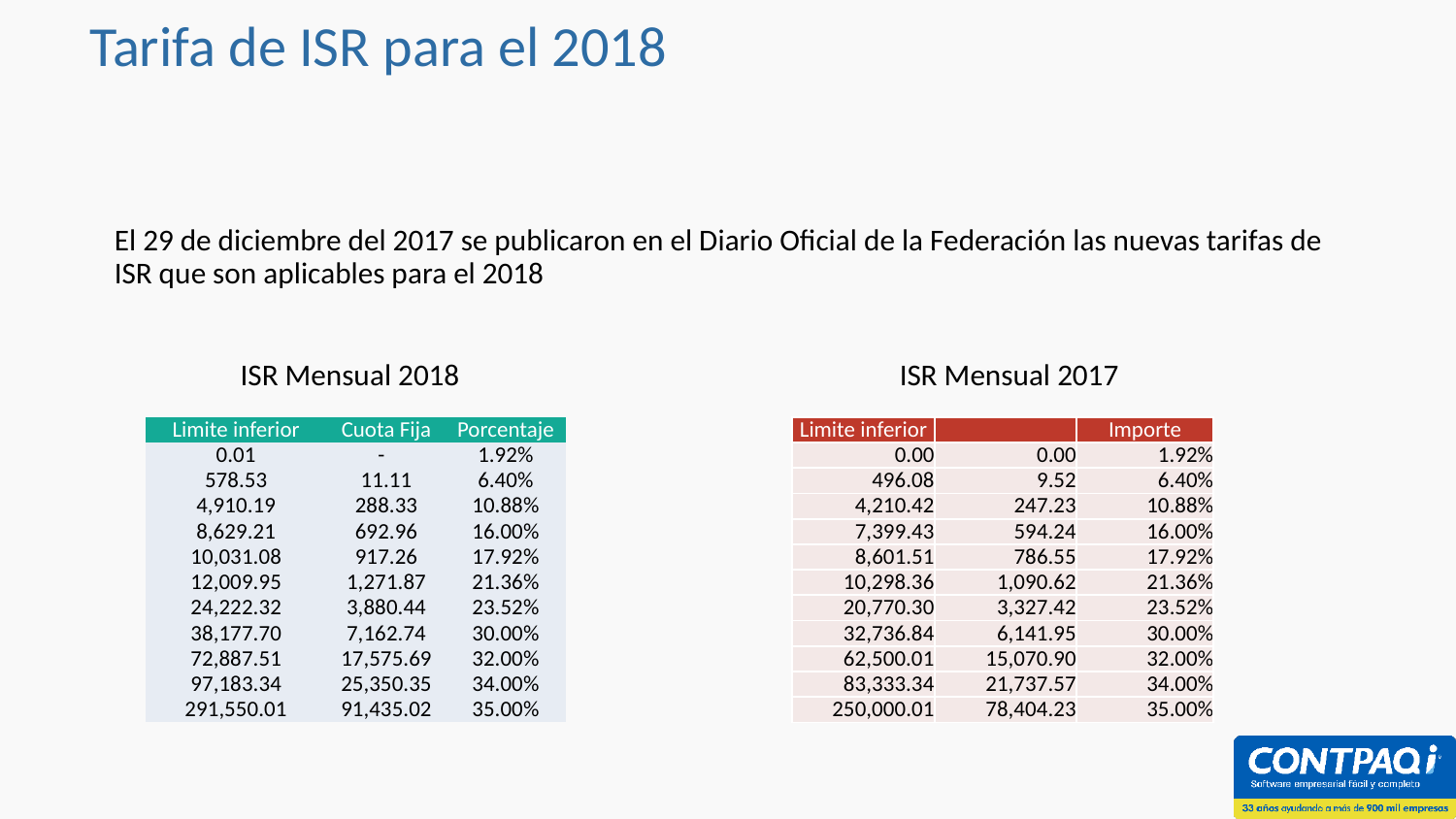

# Nuevas tarifas de ISR 2018
Tarifa de ISR para el 2018
El 29 de diciembre del 2017 se publicaron en el Diario Oficial de la Federación las nuevas tarifas de ISR que son aplicables para el 2018

ISR Mensual 2018
ISR Mensual 2017
| Limite inferior | Cuota Fija | Porcentaje |
| --- | --- | --- |
| 0.01 | - | 1.92% |
| 578.53 | 11.11 | 6.40% |
| 4,910.19 | 288.33 | 10.88% |
| 8,629.21 | 692.96 | 16.00% |
| 10,031.08 | 917.26 | 17.92% |
| 12,009.95 | 1,271.87 | 21.36% |
| 24,222.32 | 3,880.44 | 23.52% |
| 38,177.70 | 7,162.74 | 30.00% |
| 72,887.51 | 17,575.69 | 32.00% |
| 97,183.34 | 25,350.35 | 34.00% |
| 291,550.01 | 91,435.02 | 35.00% |
| Limite inferior |  | Importe |
| --- | --- | --- |
| 0.00 | 0.00 | 1.92% |
| 496.08 | 9.52 | 6.40% |
| 4,210.42 | 247.23 | 10.88% |
| 7,399.43 | 594.24 | 16.00% |
| 8,601.51 | 786.55 | 17.92% |
| 10,298.36 | 1,090.62 | 21.36% |
| 20,770.30 | 3,327.42 | 23.52% |
| 32,736.84 | 6,141.95 | 30.00% |
| 62,500.01 | 15,070.90 | 32.00% |
| 83,333.34 | 21,737.57 | 34.00% |
| 250,000.01 | 78,404.23 | 35.00% |